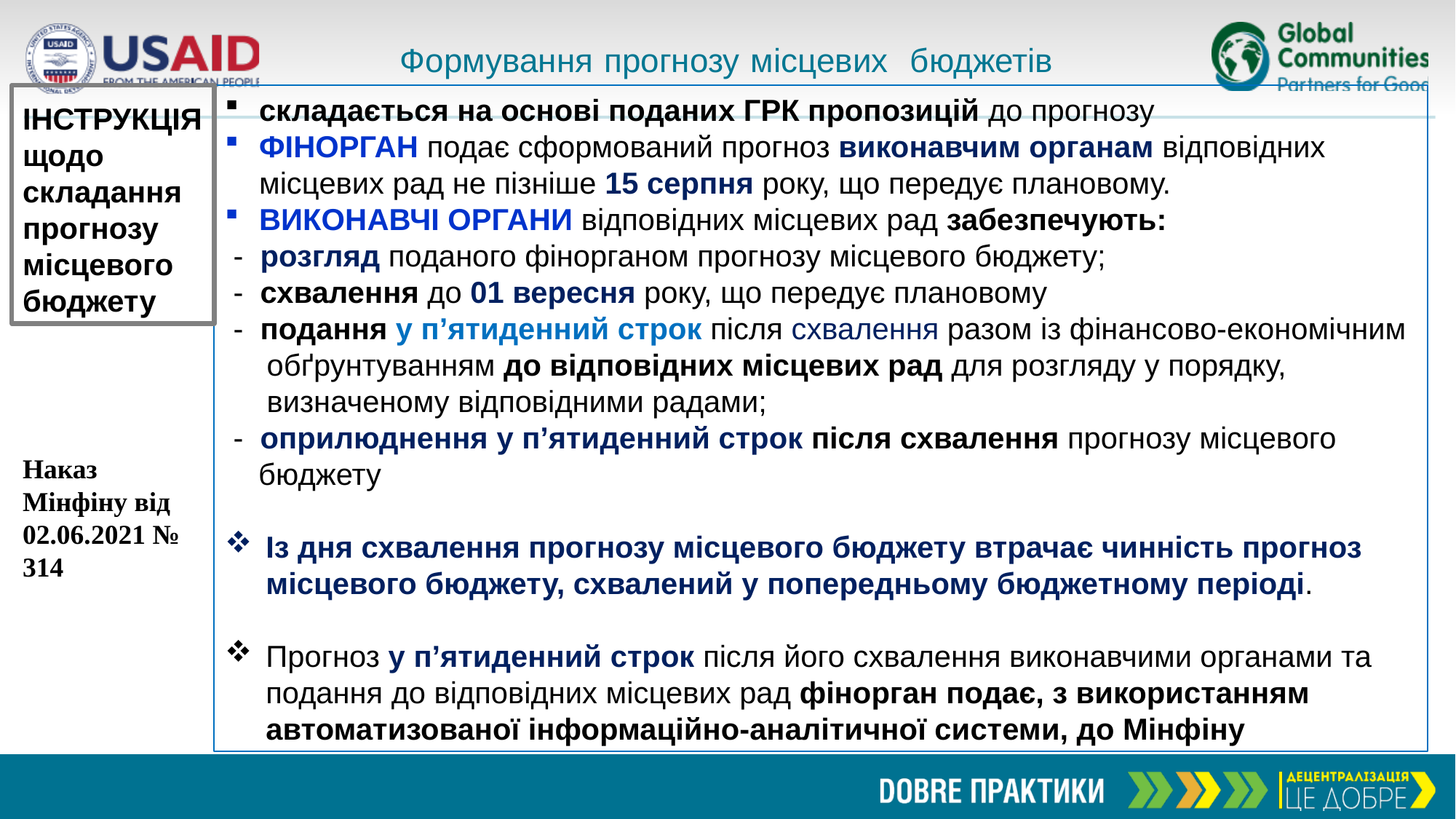

Формування прогнозу місцевих  бюджетів

ІНСТРУКЦІЯ
щодо складання прогнозу місцевого бюджету
складається на основі поданих ГРК пропозицій до прогнозу
ФІНОРГАН подає сформований прогноз виконавчим органам відповідних місцевих рад не пізніше 15 серпня року, що передує плановому.
ВИКОНАВЧІ ОРГАНИ відповідних місцевих рад забезпечують:
 -  розгляд поданого фінорганом прогнозу місцевого бюджету;
 -  схвалення до 01 вересня року, що передує плановому
 -  подання у п’ятиденний строк після схвалення разом із фінансово-економічним
     обґрунтуванням до відповідних місцевих рад для розгляду у порядку,
     визначеному відповідними радами;
 -  оприлюднення у п’ятиденний строк після схвалення прогнозу місцевого
    бюджету

Із дня схвалення прогнозу місцевого бюджету втрачає чинність прогноз місцевого бюджету, схвалений у попередньому бюджетному періоді.

Прогноз у п’ятиденний строк після його схвалення виконавчими органами та подання до відповідних місцевих рад фінорган подає, з використанням автоматизованої інформаційно-аналітичної системи, до Мінфіну
Наказ Мінфіну від 02.06.2021 № 314